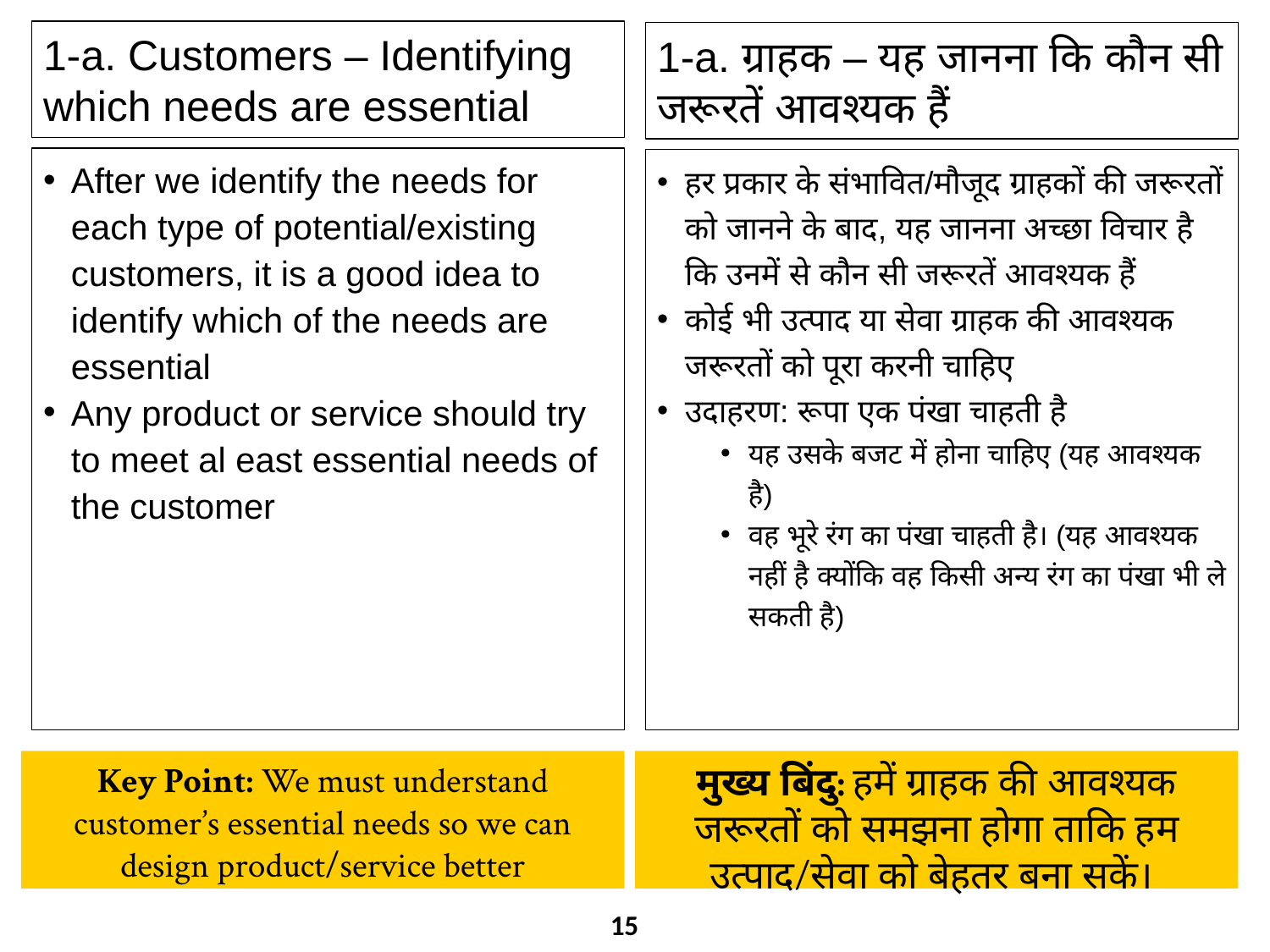

1-a. Customers – Identifying which needs are essential
1-a. ग्राहक – यह जानना कि कौन सी जरूरतें आवश्यक हैं
After we identify the needs for each type of potential/existing customers, it is a good idea to identify which of the needs are essential
Any product or service should try to meet al east essential needs of the customer
हर प्रकार के संभावित/मौजूद ग्राहकों की जरूरतों को जानने के बाद, यह जानना अच्छा विचार है कि उनमें से कौन सी जरूरतें आवश्यक हैं
कोई भी उत्पाद या सेवा ग्राहक की आवश्यक जरूरतों को पूरा करनी चाहिए
उदाहरण: रूपा एक पंखा चाहती है
यह उसके बजट में होना चाहिए (यह आवश्यक है)
वह भूरे रंग का पंखा चाहती है। (यह आवश्यक नहीं है क्योंकि वह किसी अन्य रंग का पंखा भी ले सकती है)
मुख्य बिंदु: हमें ग्राहक की आवश्यक जरूरतों को समझना होगा ताकि हम उत्पाद/सेवा को बेहतर बना सकें।
Key Point: We must understand customer’s essential needs so we can design product/service better
15